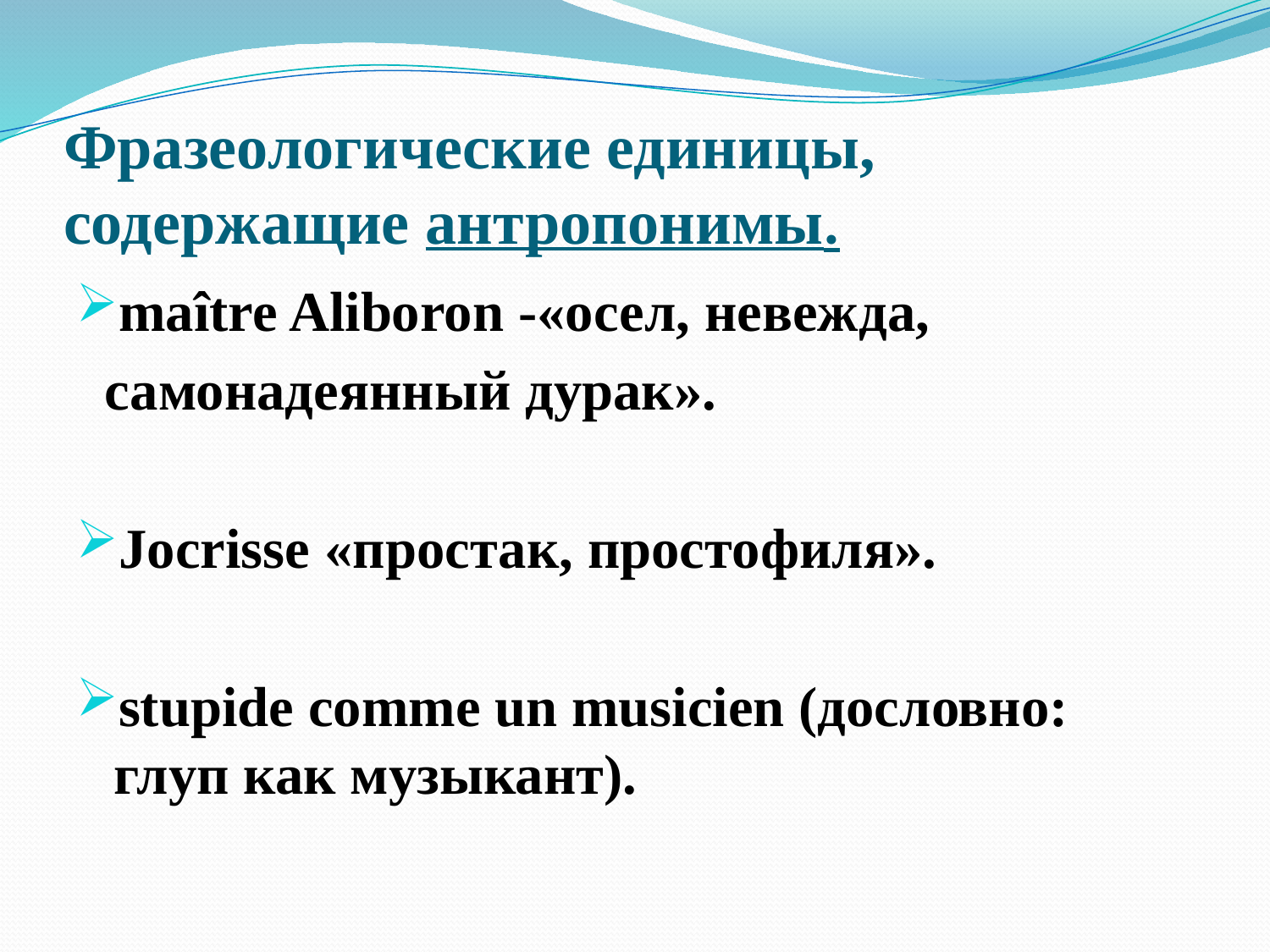

# Фразеологические единицы, содержащие антропонимы.
maître Aliboron -«осел, невежда,
  самонадеянный дурак».

Jocrisse «простак, простофиля».

stupide comme un musicien (дословно: глуп как музыкант).